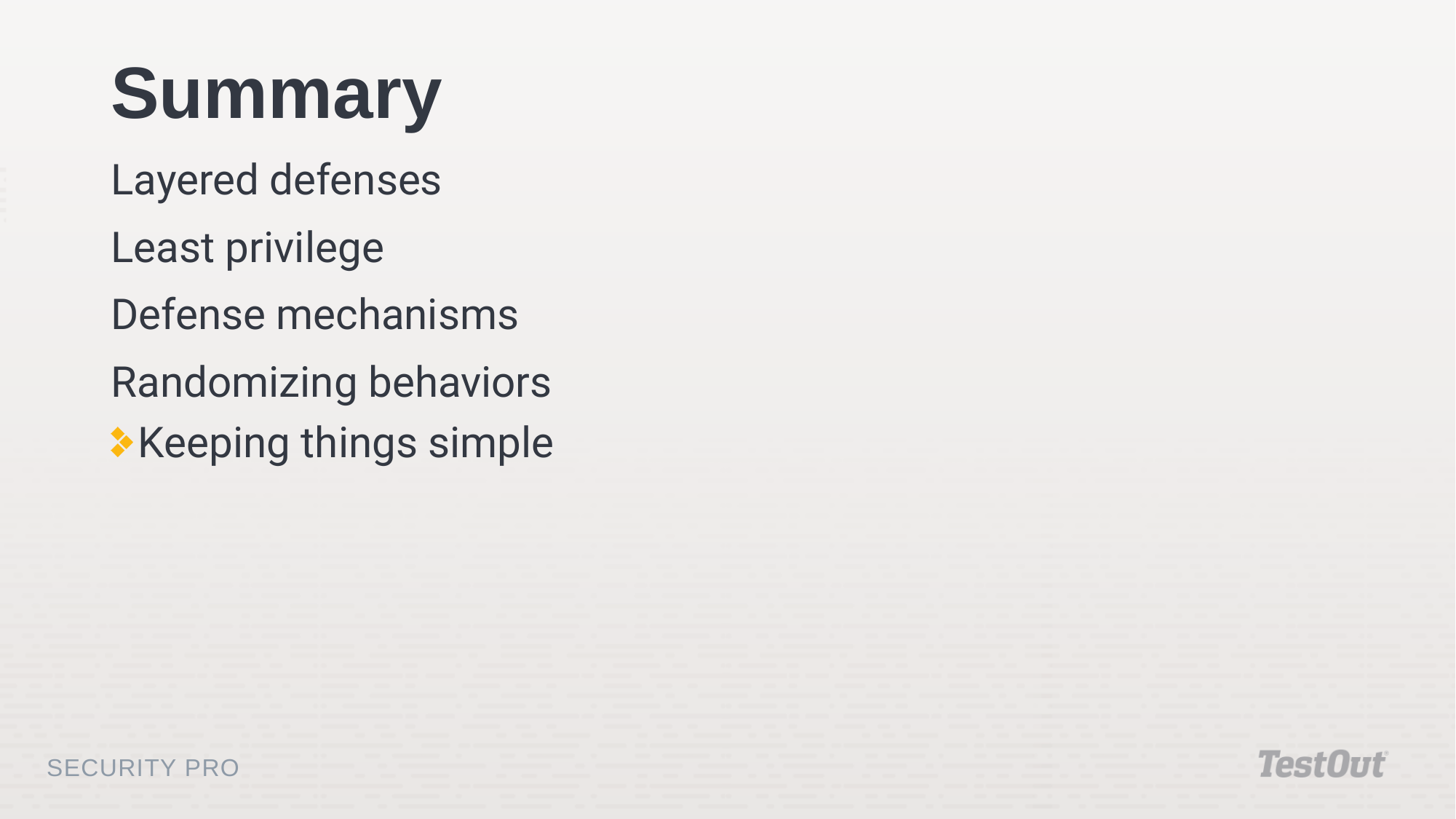

# Summary
Layered defenses
Least privilege
Defense mechanisms
Randomizing behaviors
Keeping things simple
Security Pro